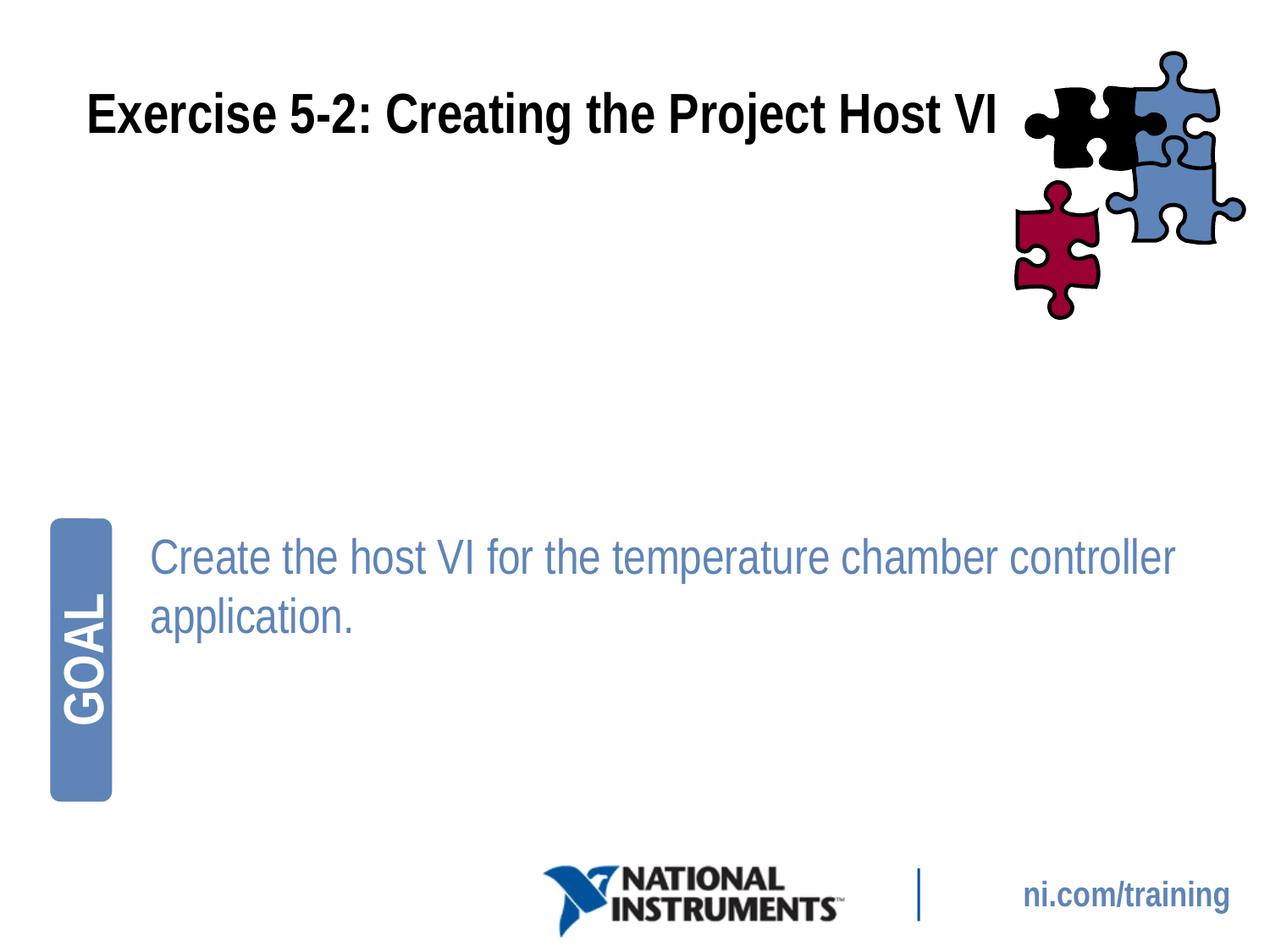

# Exercise 5-2: Creating the Project Host VI

Create the host VI for the temperature chamber controller application.